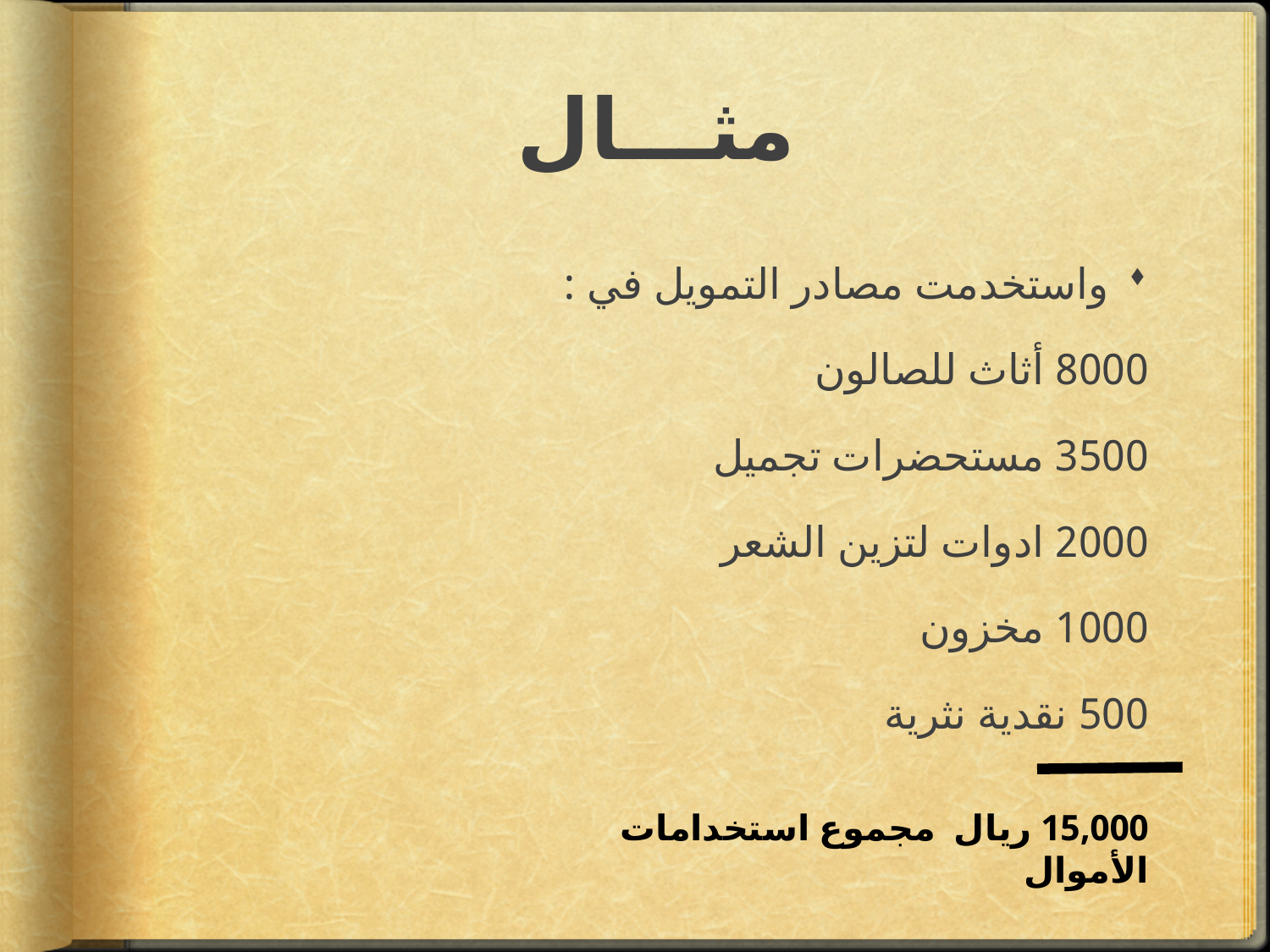

# مثـــال
واستخدمت مصادر التمويل في :
8000 أثاث للصالون
3500 مستحضرات تجميل
2000 ادوات لتزين الشعر
1000 مخزون
500 نقدية نثرية

15,000 ريال  مجموع استخدامات الأموال